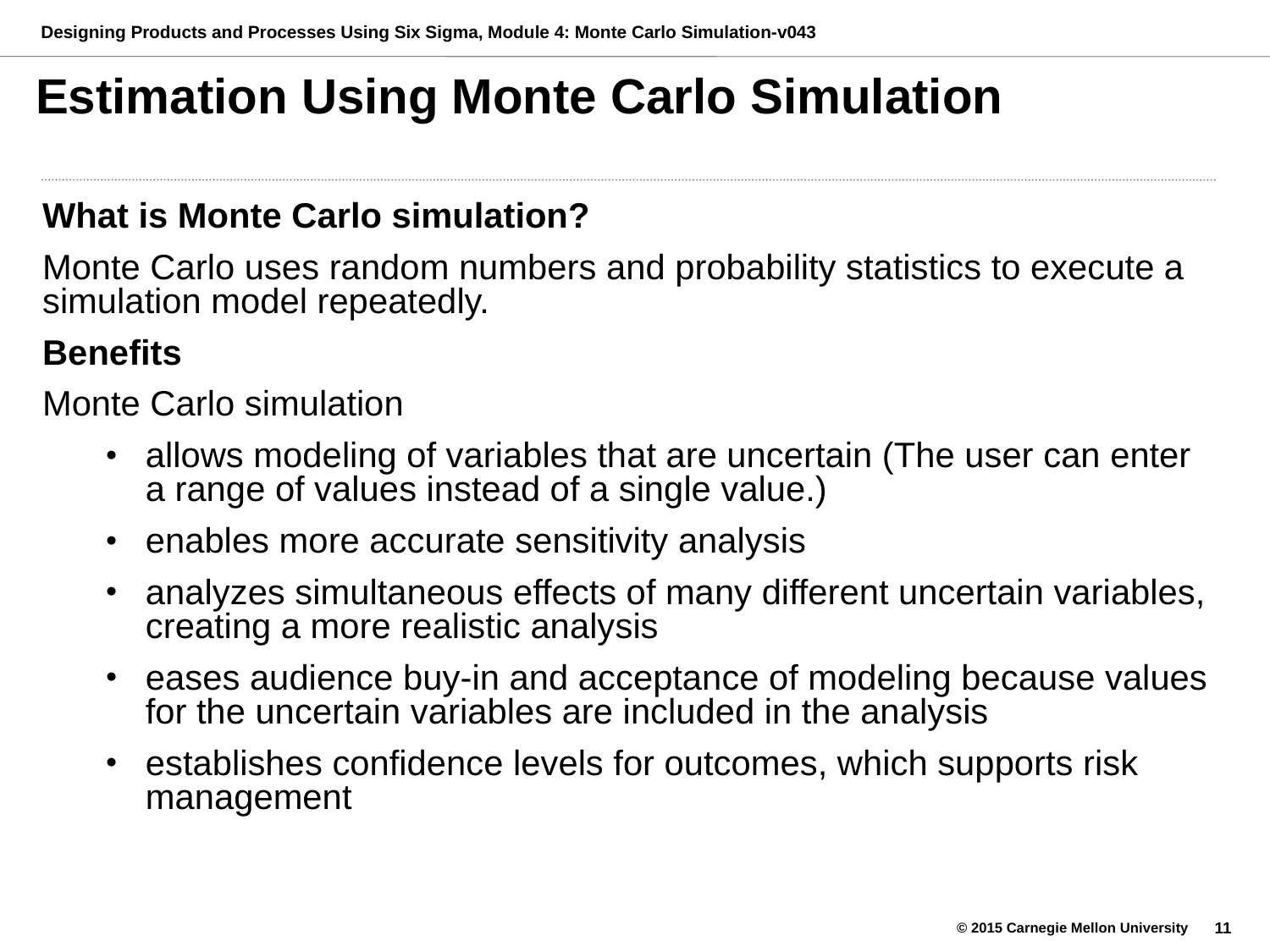

# Estimation Using Monte Carlo Simulation
What is Monte Carlo simulation?
Monte Carlo uses random numbers and probability statistics to execute a simulation model repeatedly.
Benefits
Monte Carlo simulation
allows modeling of variables that are uncertain (The user can enter a range of values instead of a single value.)
enables more accurate sensitivity analysis
analyzes simultaneous effects of many different uncertain variables, creating a more realistic analysis
eases audience buy-in and acceptance of modeling because values for the uncertain variables are included in the analysis
establishes confidence levels for outcomes, which supports risk management